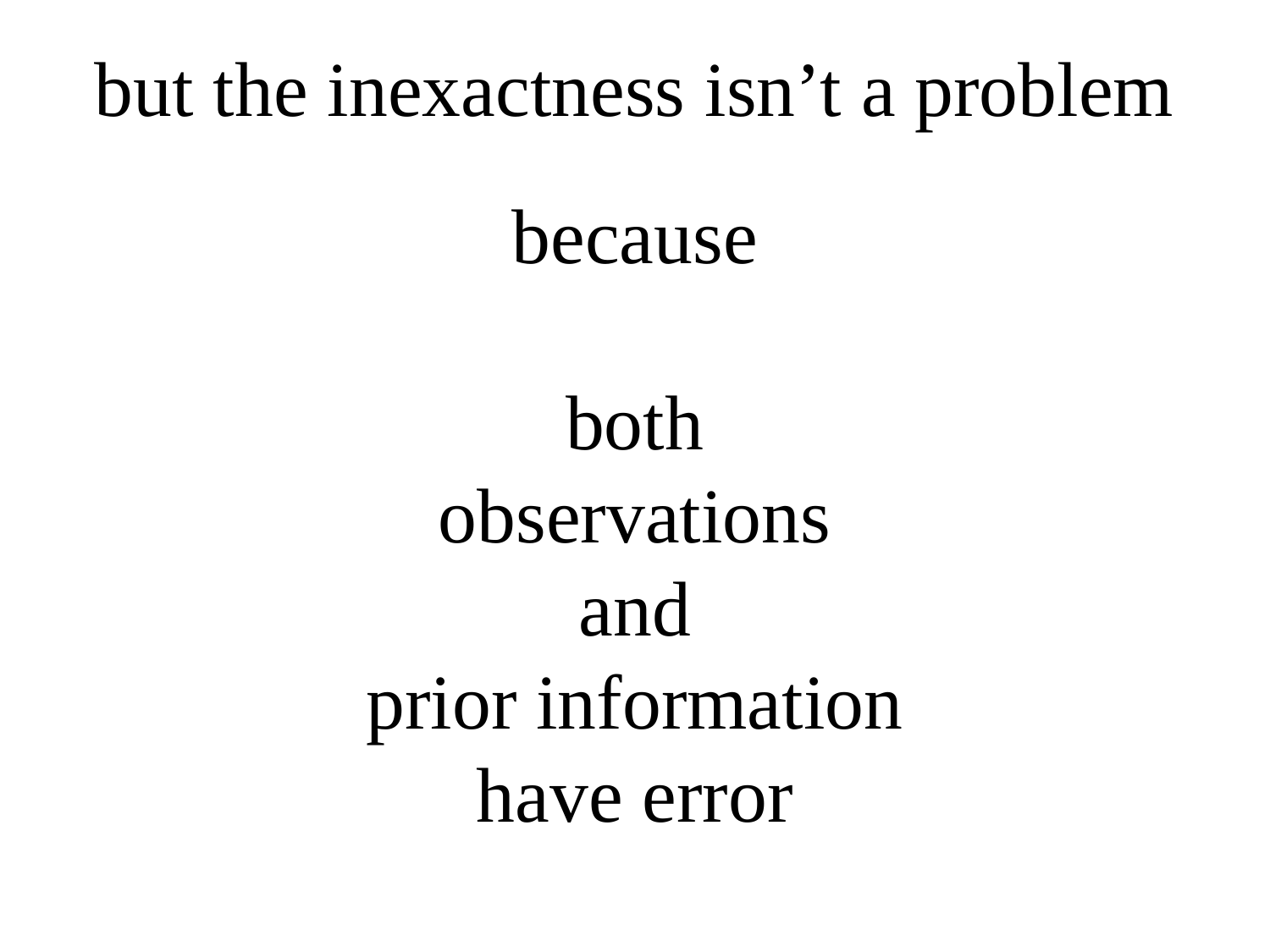

# but the inexactness isn’t a problem because both observations and prior information have error